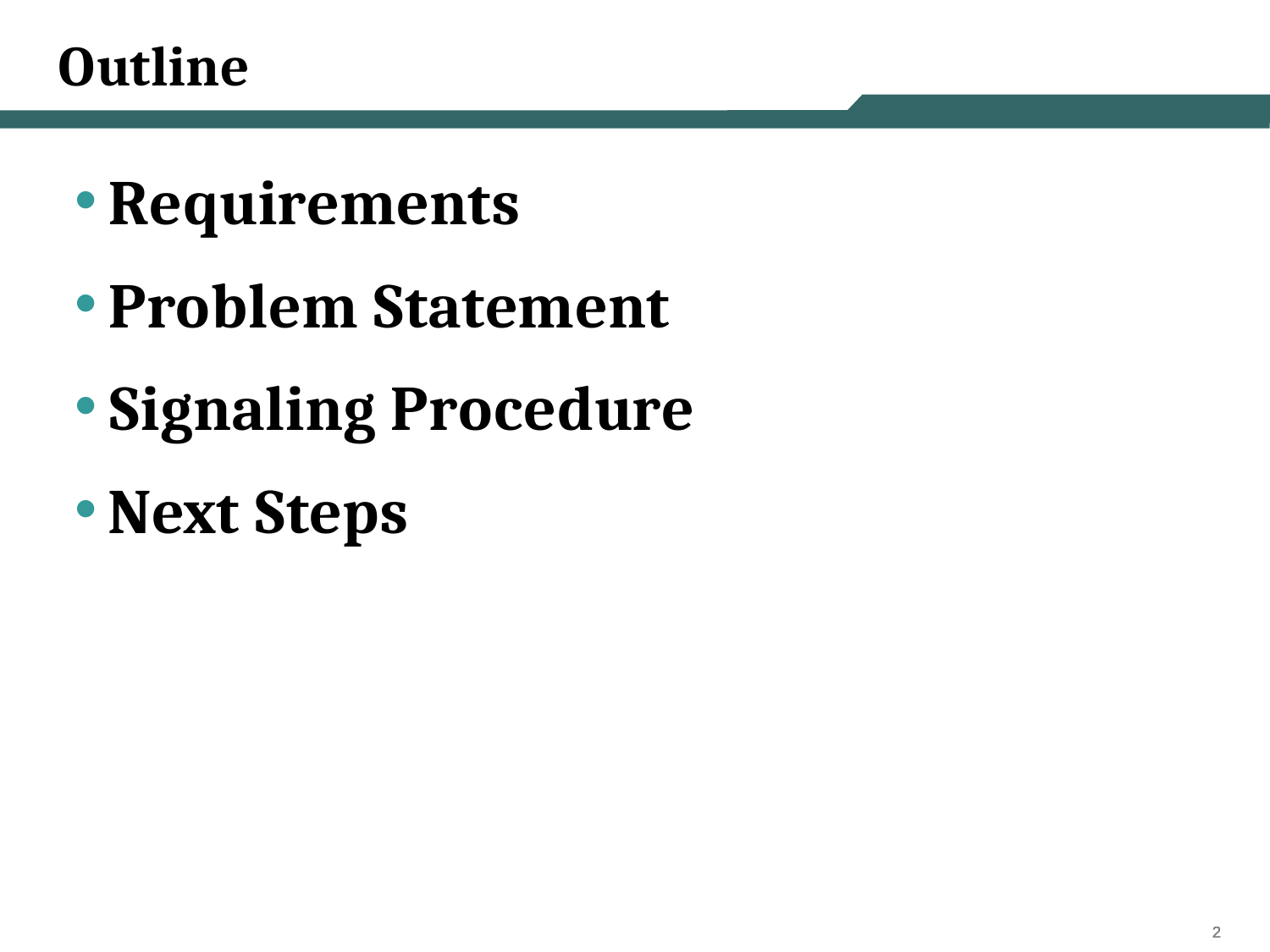

# Outline
Requirements
Problem Statement
Signaling Procedure
Next Steps